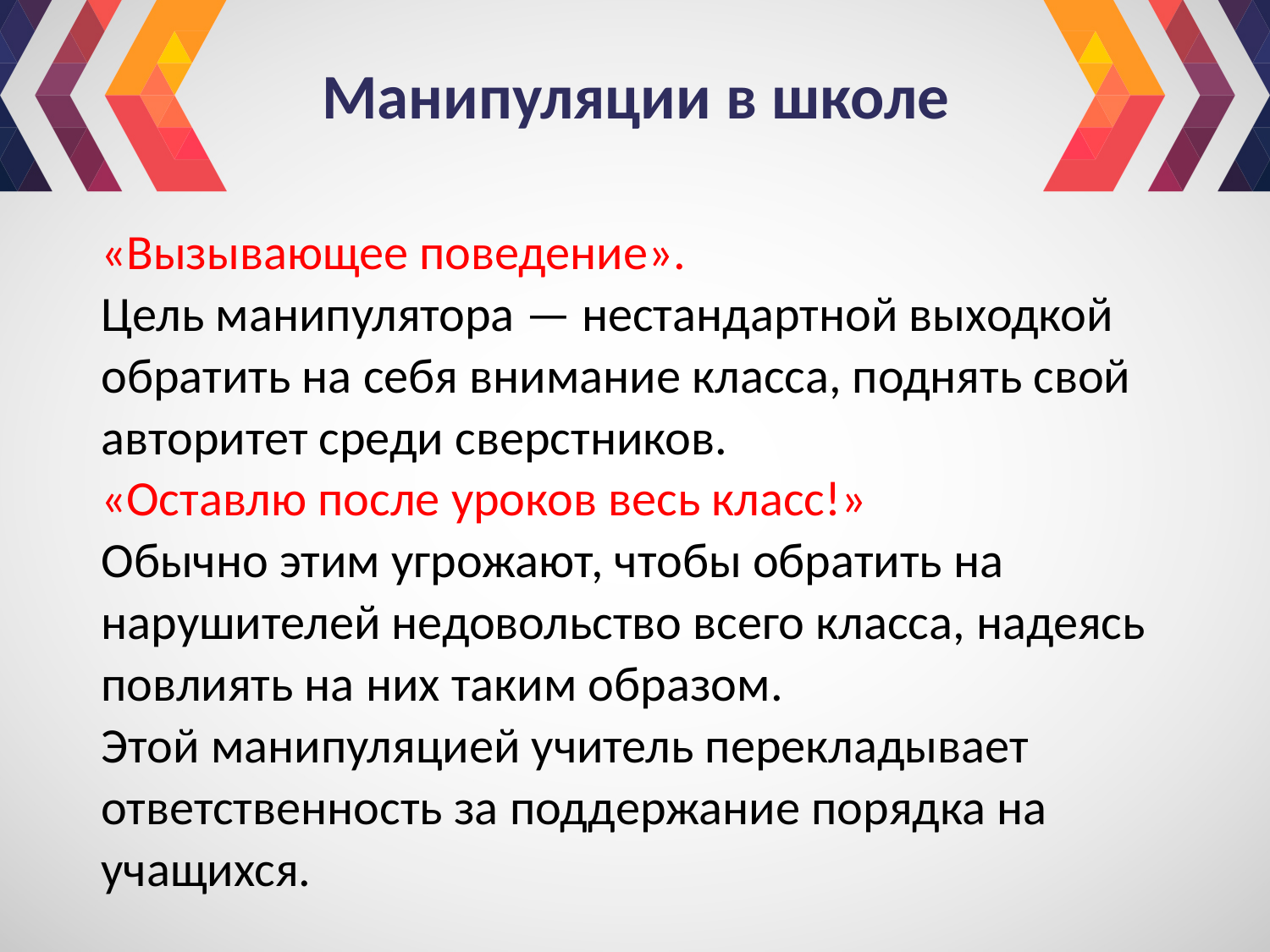

# Манипуляции в школе
«Вызывающее поведение».
Цель мани­пулятора — нестандартной выходкой обратить на себя внимание класса, поднять свой авторитет среди свер­стников.
«Оставлю после уроков весь класс!»
Обычно этим угрожают, чтобы обратить на нарушителей недовольство всего класса, надеясь повлиять на них таким образом.
Этой манипуляцией учитель перекладывает ответственность за поддержание порядка на учащихся.